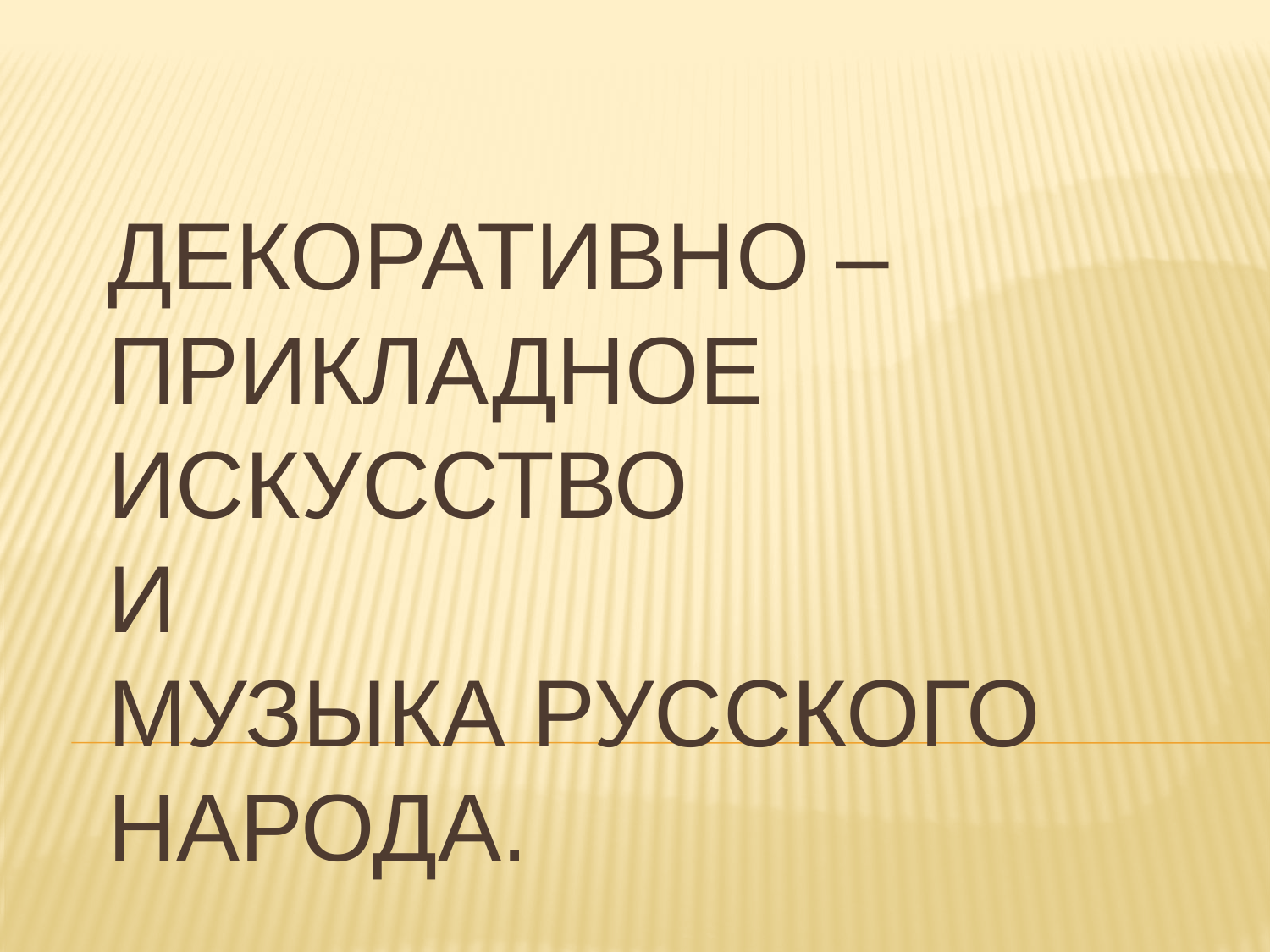

# Декоративно – прикладное искусство и музыка русского народа.